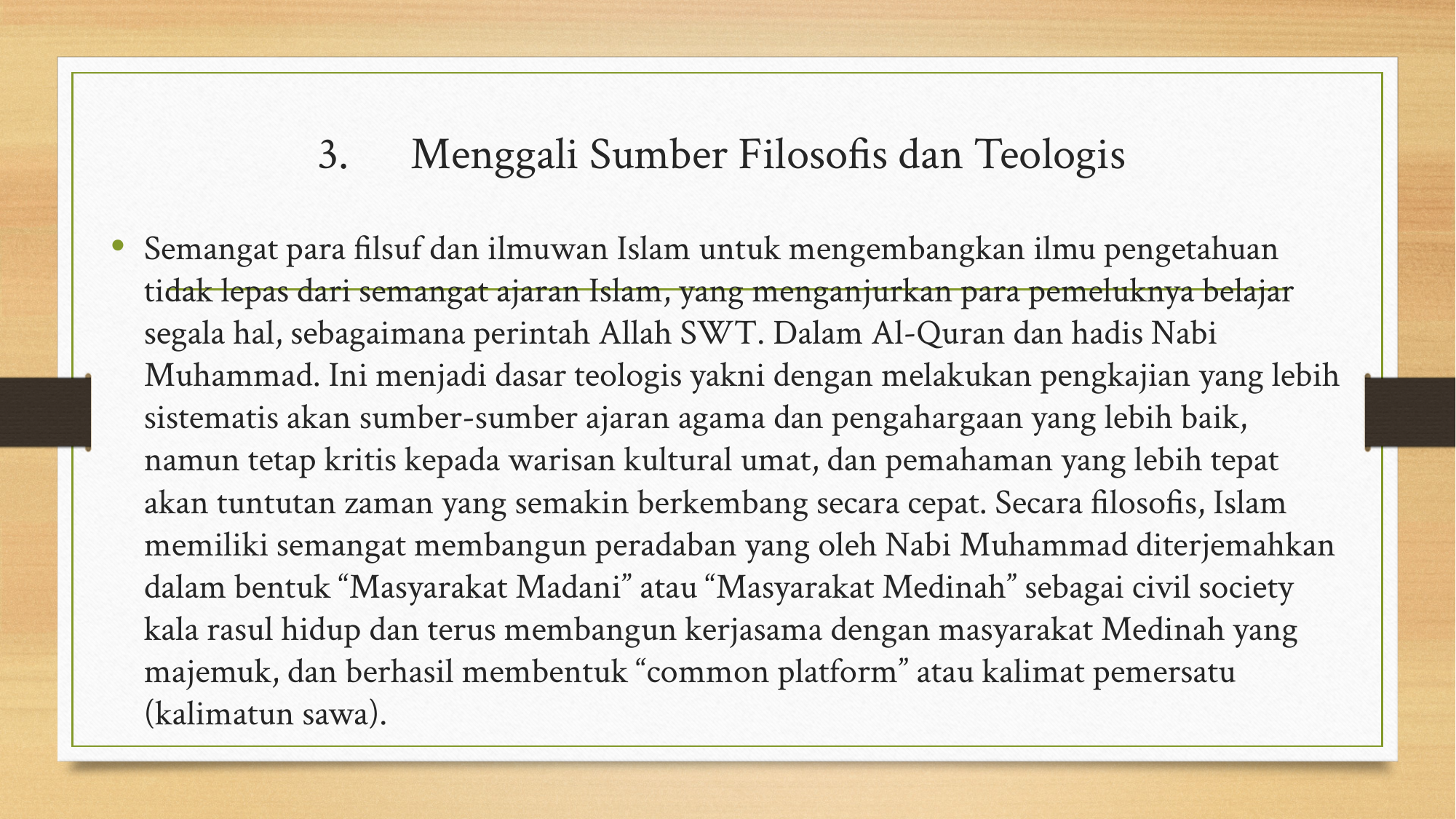

# 3.      Menggali Sumber Filosofis dan Teologis
Semangat para filsuf dan ilmuwan Islam untuk mengembangkan ilmu pengetahuan tidak lepas dari semangat ajaran Islam, yang menganjurkan para pemeluknya belajar segala hal, sebagaimana perintah Allah SWT. Dalam Al-Quran dan hadis Nabi Muhammad. Ini menjadi dasar teologis yakni dengan melakukan pengkajian yang lebih sistematis akan sumber-sumber ajaran agama dan pengahargaan yang lebih baik, namun tetap kritis kepada warisan kultural umat, dan pemahaman yang lebih tepat akan tuntutan zaman yang semakin berkembang secara cepat. Secara filosofis, Islam memiliki semangat membangun peradaban yang oleh Nabi Muhammad diterjemahkan dalam bentuk “Masyarakat Madani” atau “Masyarakat Medinah” sebagai civil society kala rasul hidup dan terus membangun kerjasama dengan masyarakat Medinah yang majemuk, dan berhasil membentuk “common platform” atau kalimat pemersatu (kalimatun sawa).